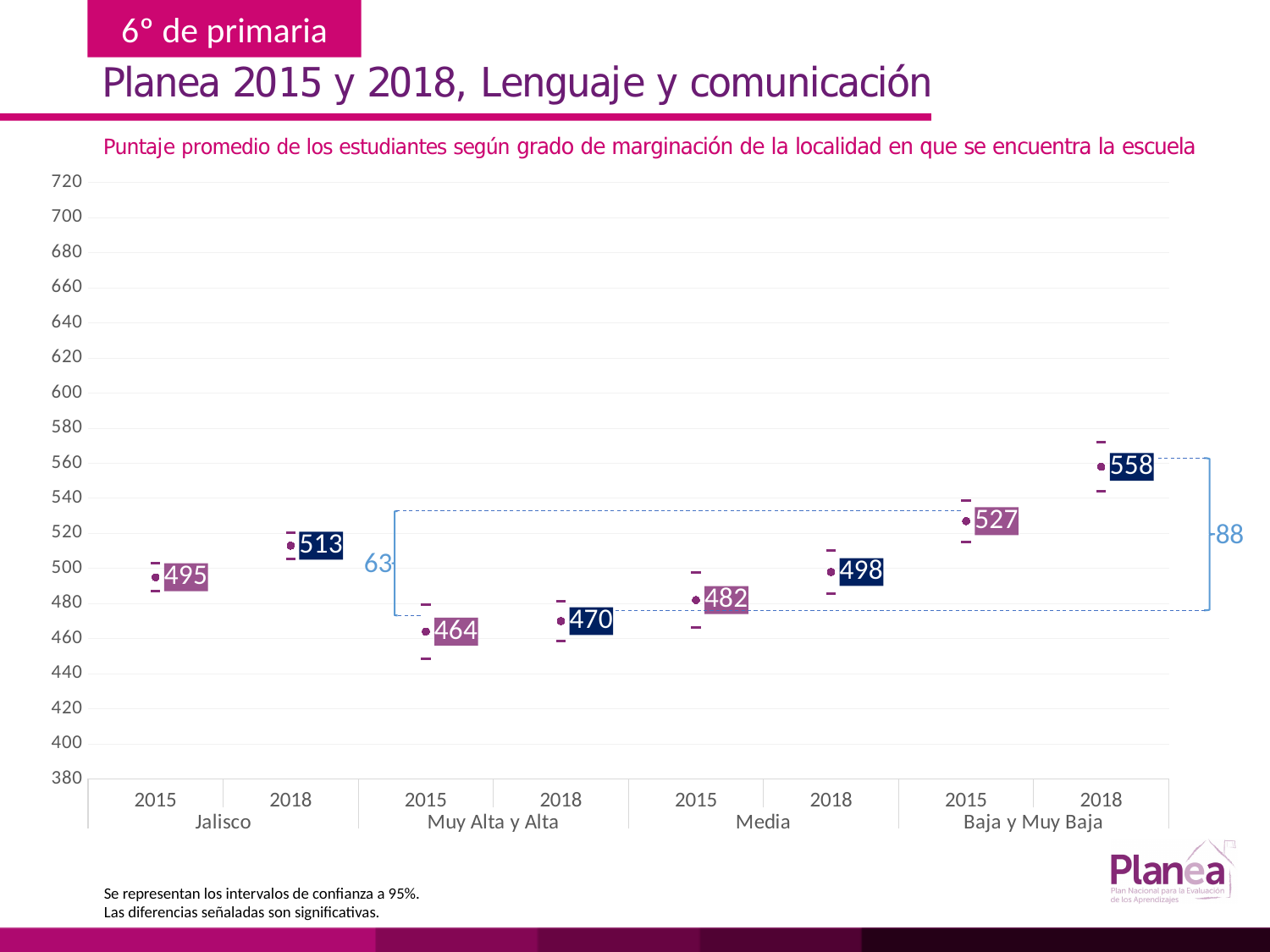

Planea 2015 y 2018, Lenguaje y comunicación

Puntaje promedio de los estudiantes según grado de marginación de la localidad en que se encuentra la escuela

### Chart

| Category |  |  |  |
|---|---|---|---|
| 2015 | 487.04 | 502.96 | 495.0 |
| 2018 | 505.637 | 520.363 | 513.0 |
| 2015 | 448.478 | 479.522 | 464.0 |
| 2018 | 458.458 | 481.542 | 470.0 |
| 2015 | 466.478 | 497.522 | 482.0 |
| 2018 | 485.662 | 510.338 | 498.0 |
| 2015 | 515.259 | 538.741 | 527.0 |
| 2018 | 543.871 | 572.129 | 558.0 |
88

63
Se representan los intervalos de confianza a 95%.
Las diferencias señaladas son significativas.